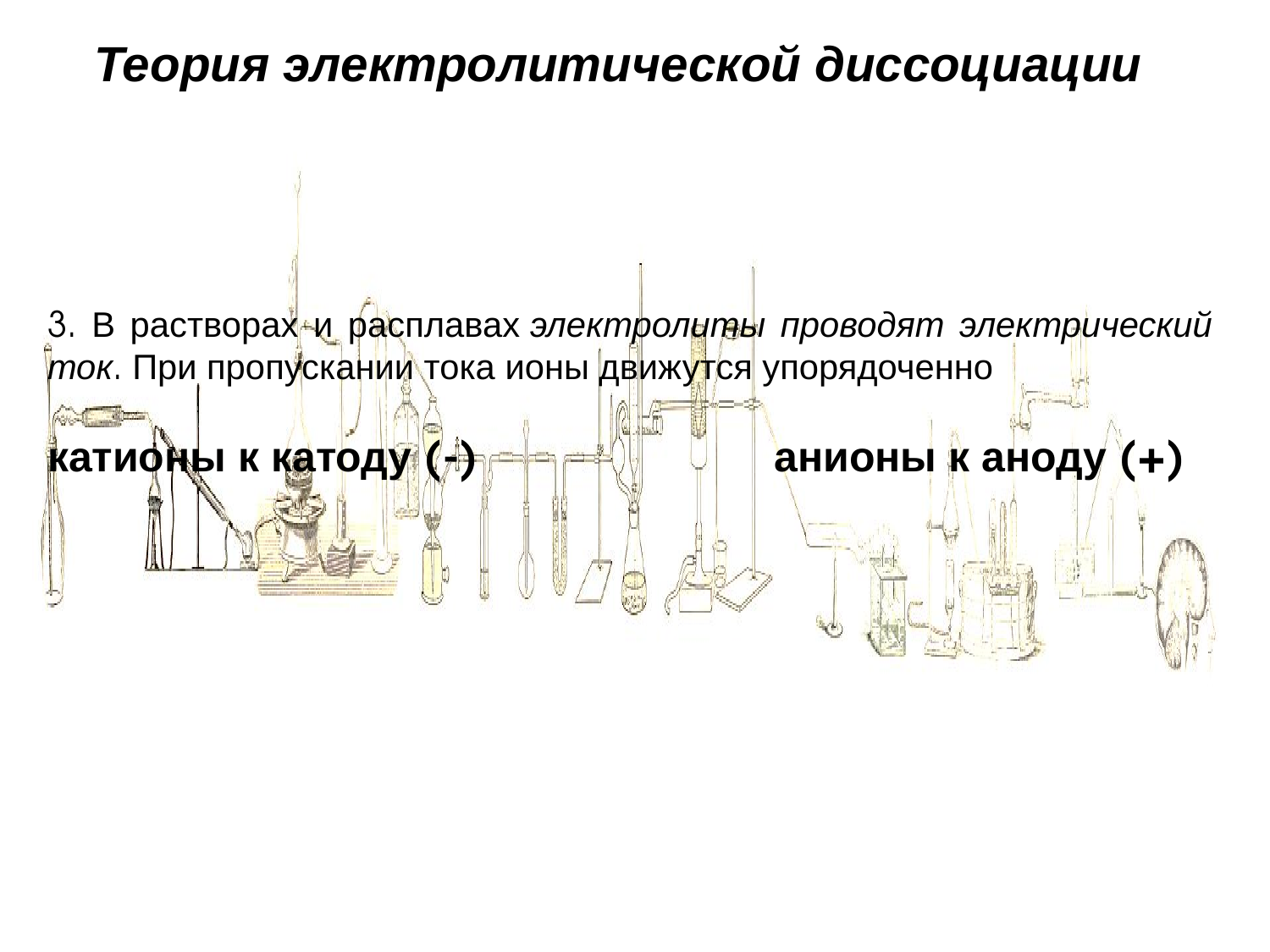

Теория электролитической диссоциации
3. В растворах и расплавах электролиты проводят электрический ток. При пропускании тока ионы движутся упорядоченно

катионы к катоду (-)                         анионы к аноду (+)